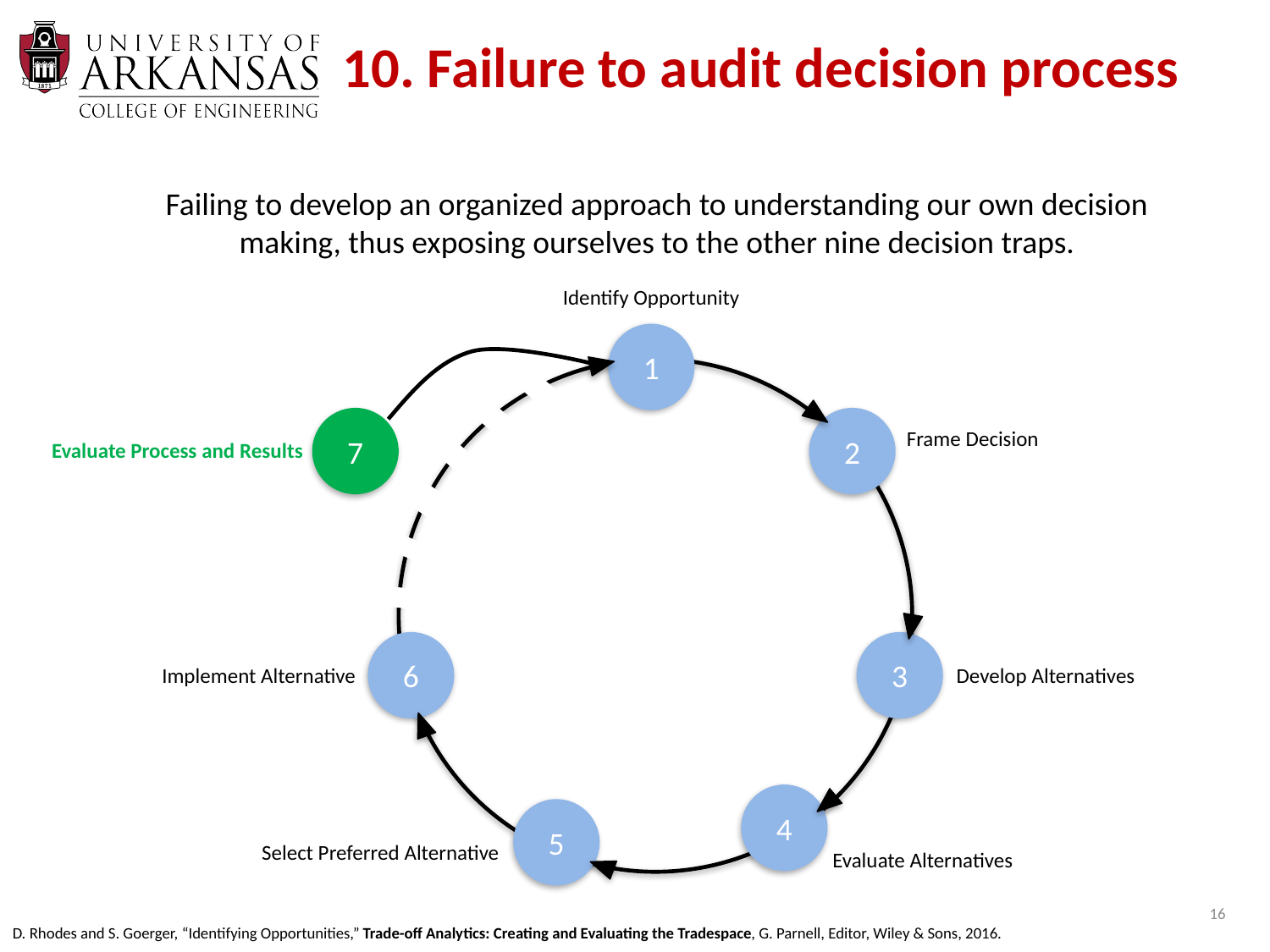

# 10. Failure to audit decision process
Failing to develop an organized approach to understanding our own decision making, thus exposing ourselves to the other nine decision traps.
Identify Opportunity
1

7
2
Frame Decision
Evaluate Process and Results

6
3
Implement Alternative
Develop Alternatives

4

5
Select Preferred Alternative
Evaluate Alternatives

16
D. Rhodes and S. Goerger, “Identifying Opportunities,” Trade-off Analytics: Creating and Evaluating the Tradespace, G. Parnell, Editor, Wiley & Sons, 2016.